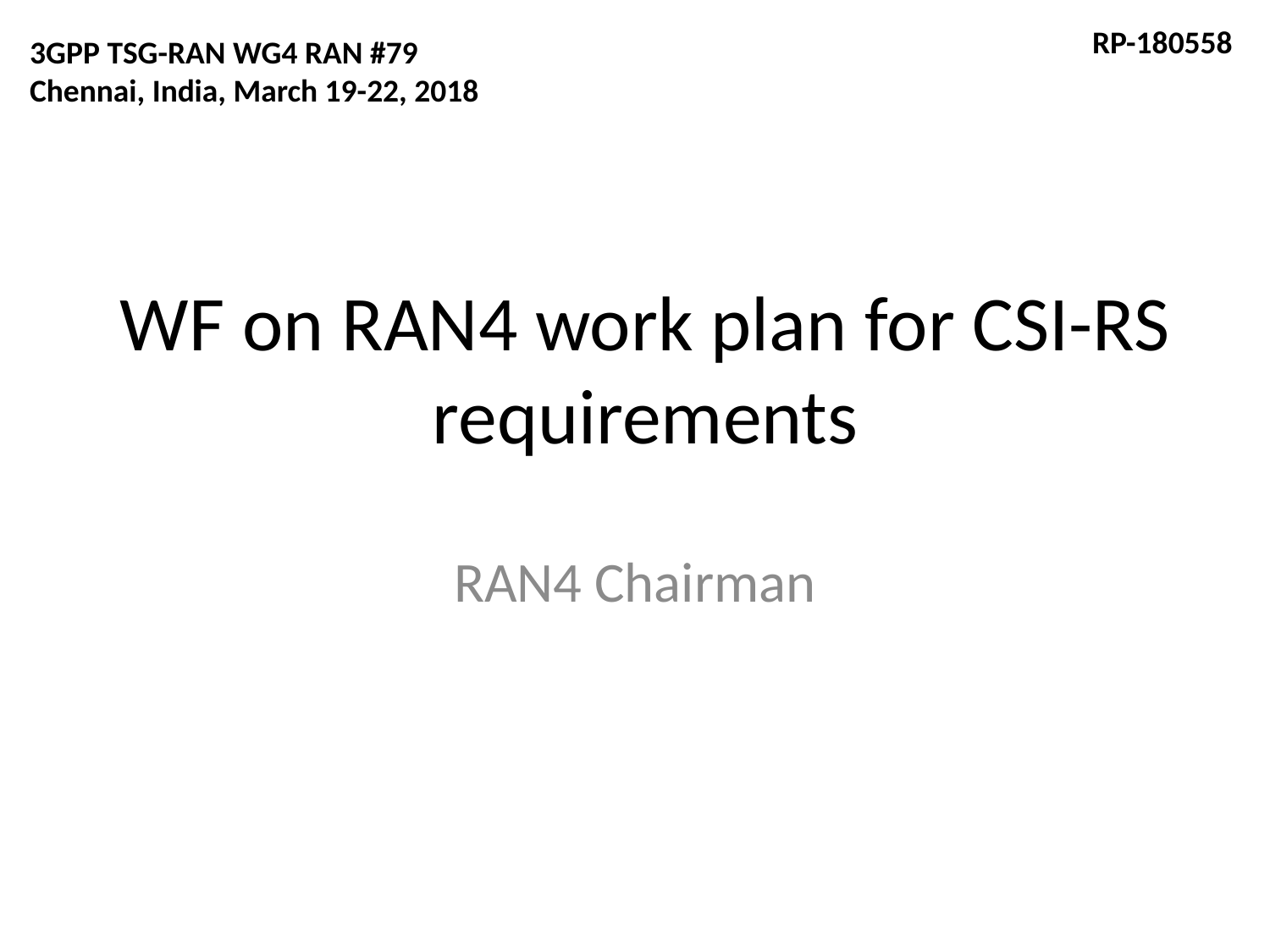

RP-180558
3GPP TSG-RAN WG4 RAN #79
Chennai, India, March 19-22, 2018

# WF on RAN4 work plan for CSI-RS requirements
RAN4 Chairman